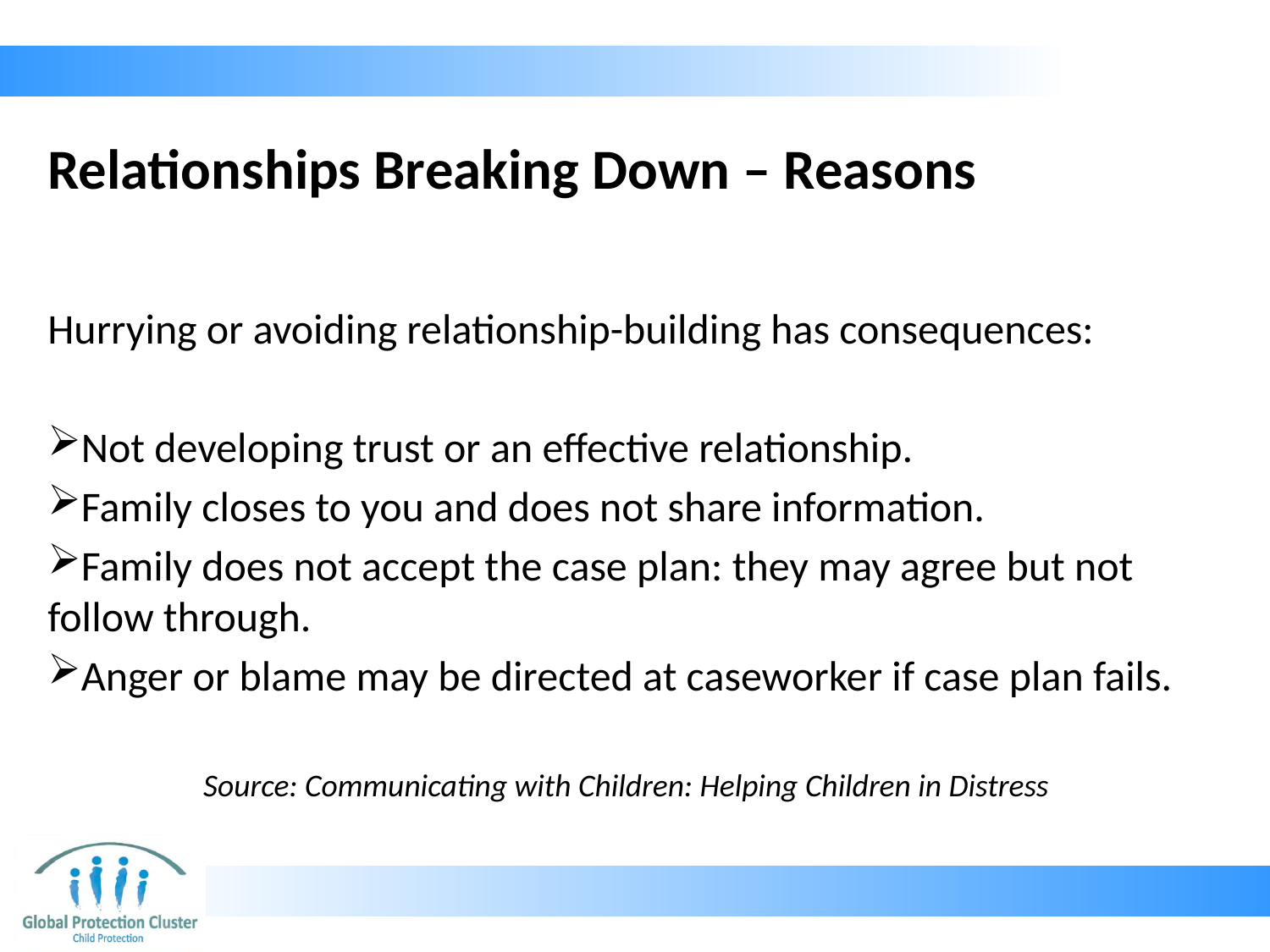

# Relationships Breaking Down – Reasons

Hurrying or avoiding relationship-building has consequences:

Not developing trust or an effective relationship.
Family closes to you and does not share information.
Family does not accept the case plan: they may agree but not follow through.
Anger or blame may be directed at caseworker if case plan fails.

Source: Communicating with Children: Helping Children in Distress